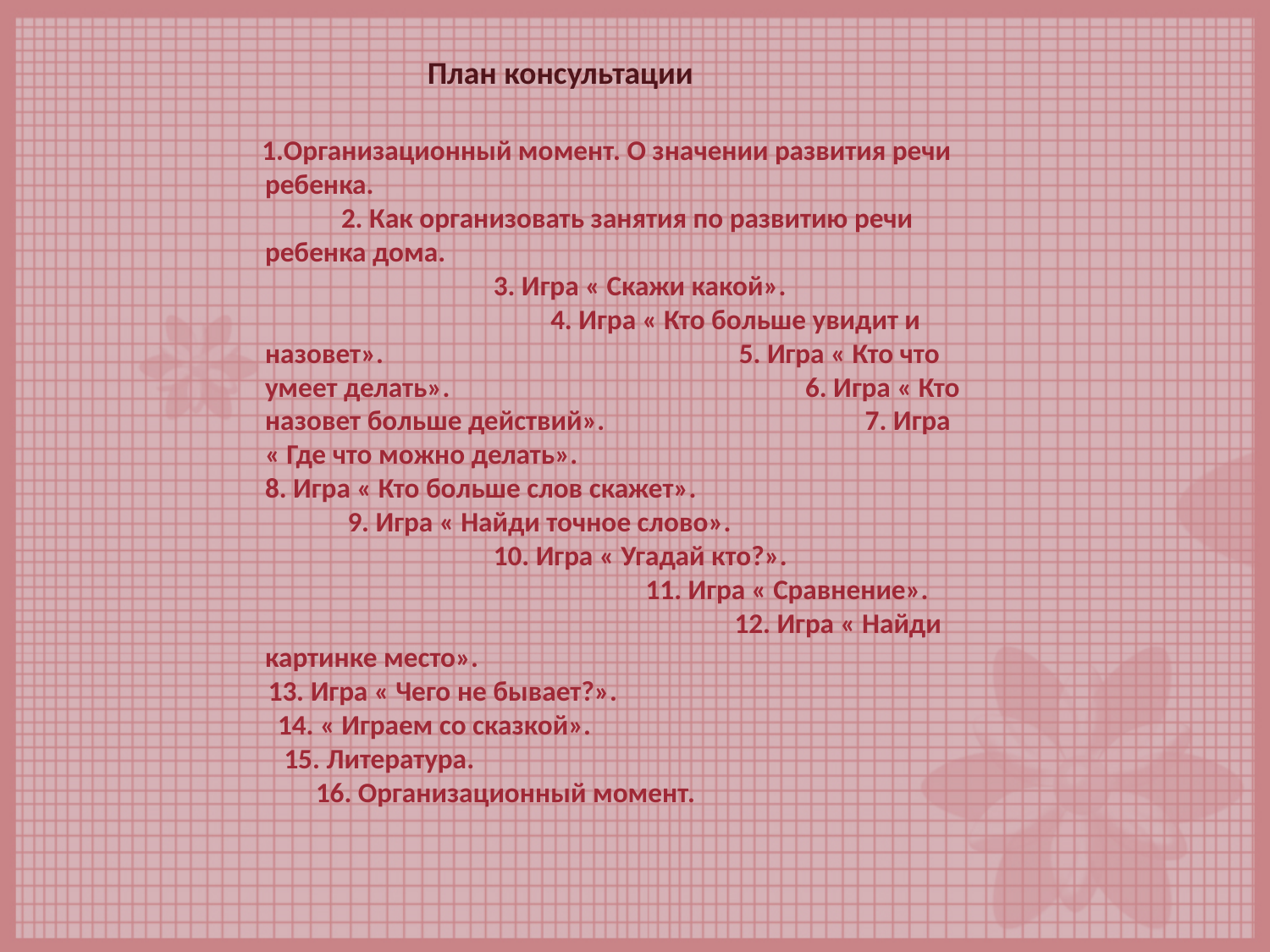

План консультации
       1.Организационный момент. О значении развития речи ребенка.                                                                                                         2. Как организовать занятия по развитию речи ребенка дома.                                                                                                                      3. Игра « Скажи какой».                                                                         4. Игра « Кто больше увидит и назовет».                                                        5. Игра « Кто что умеет делать».                                                        6. Игра « Кто назовет больше действий».                                         7. Игра « Где что можно делать».                                                          8. Игра « Кто больше слов скажет».                                                       9. Игра « Найди точное слово».                                                                         10. Игра « Угадай кто?».                                                                                        11. Игра « Сравнение».                                                                                12. Игра « Найди картинке место».
        13. Игра « Чего не бывает?».                                                         14. « Играем со сказкой».                                                              15. Литература.                                                                                     16. Организационный момент.